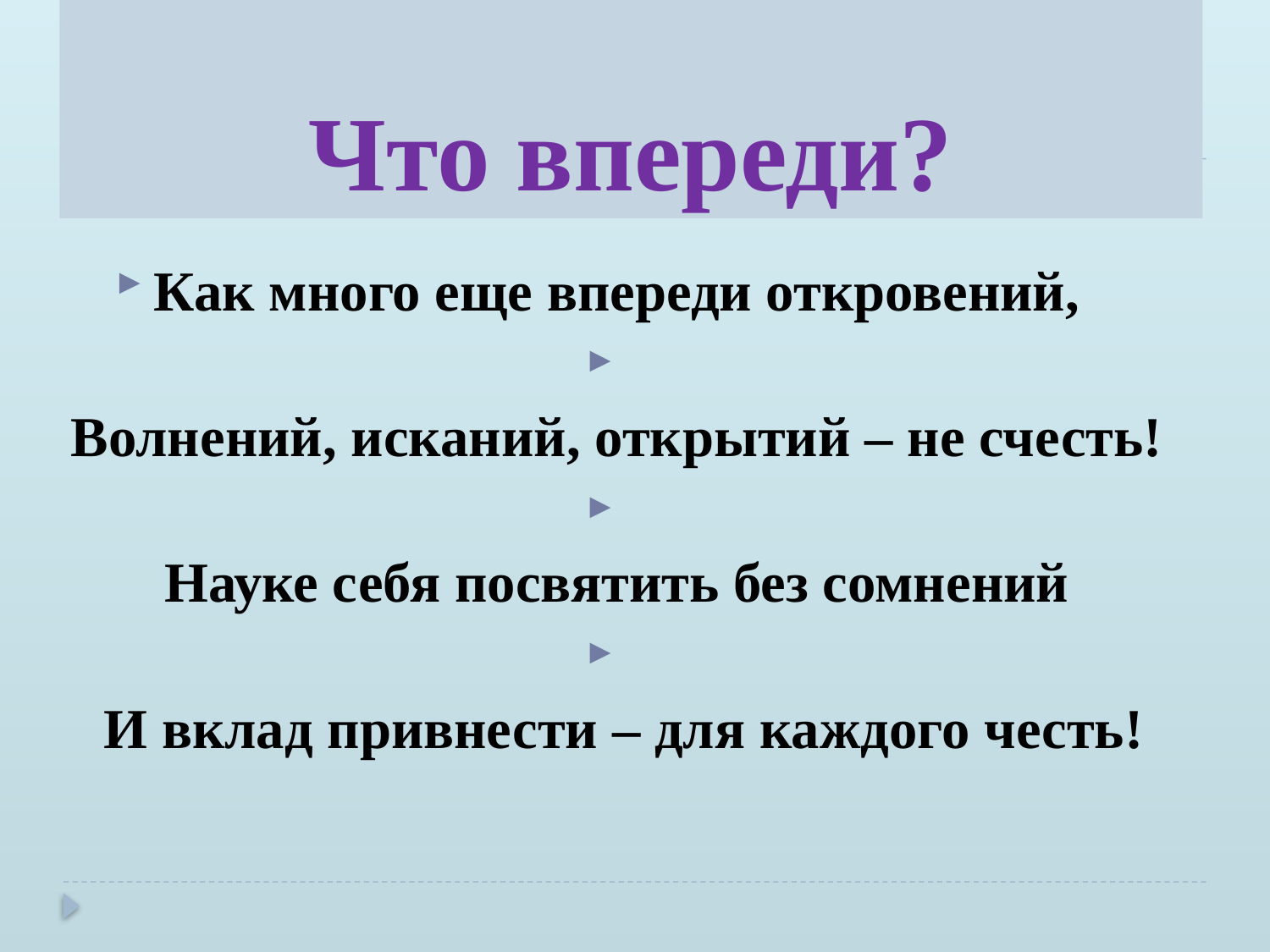

# Что впереди?
Как много еще впереди откровений,
Волнений, исканий, открытий – не счесть!
Науке себя посвятить без сомнений
И вклад привнести – для каждого честь!